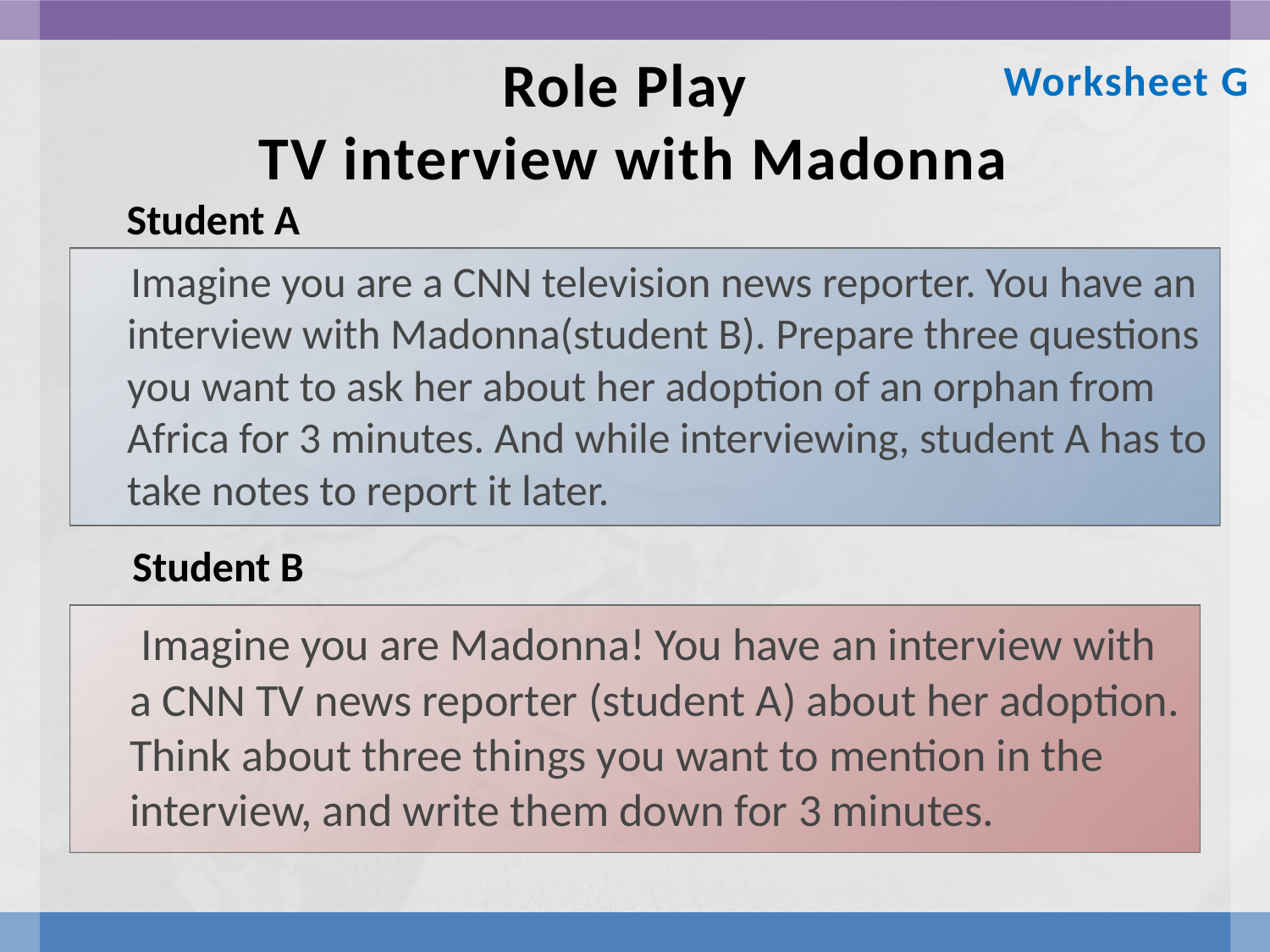

Worksheet G
# Role Play TV interview with Madonna
Student A
     Imagine you are a CNN television news reporter. You have an interview with Madonna(student B). Prepare three questions you want to ask her about her adoption of an orphan from Africa for 3 minutes. And while interviewing, student A has to take notes to report it later.

Student B
     Imagine you are Madonna! You have an interview with a CNN TV news reporter (student A) about her adoption. Think about three things you want to mention in the interview, and write them down for 3 minutes.